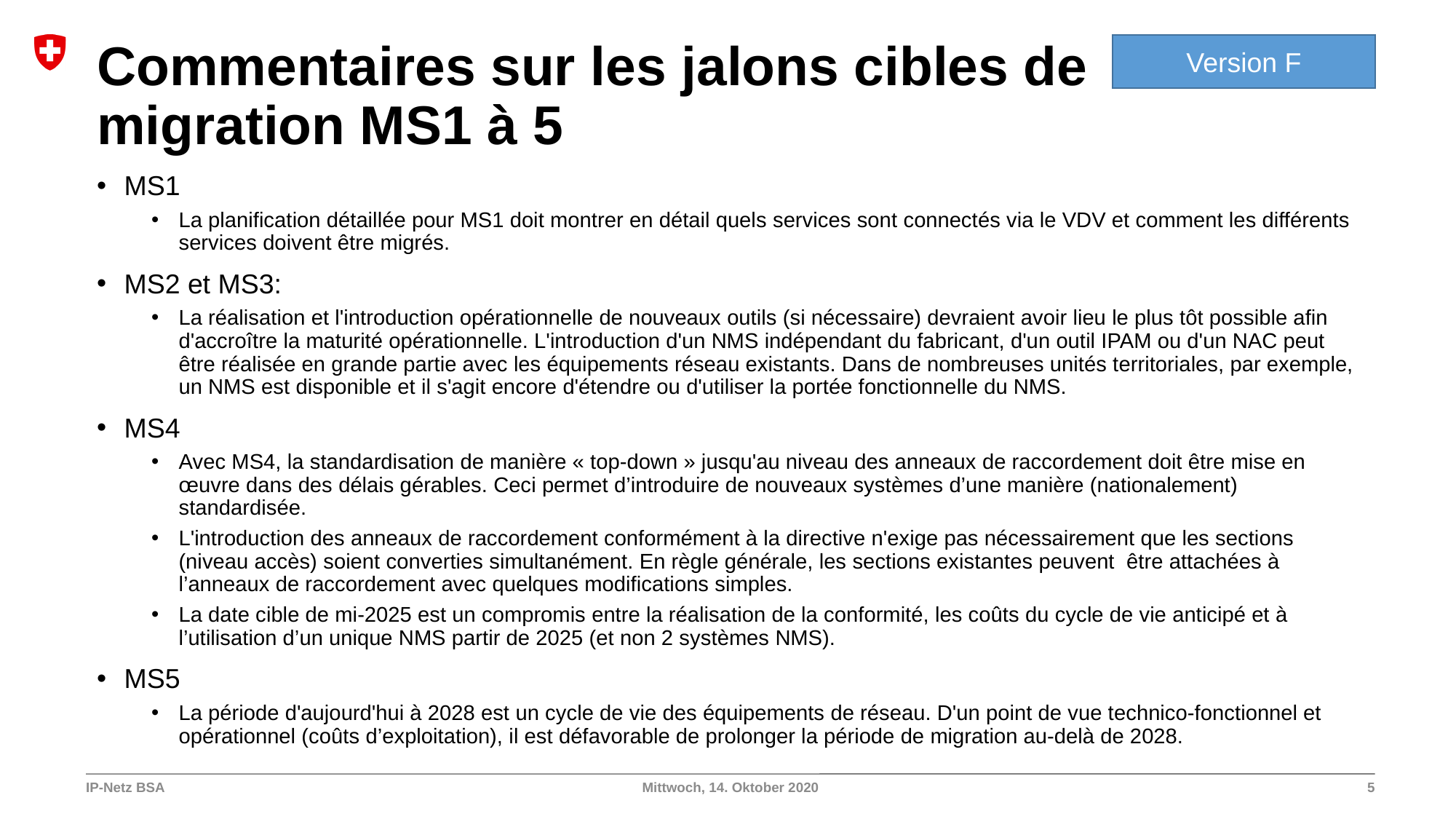

# Commentaires sur les jalons cibles de migration MS1 à 5
Version F
MS1
La planification détaillée pour MS1 doit montrer en détail quels services sont connectés via le VDV et comment les différents services doivent être migrés.
MS2 et MS3:
La réalisation et l'introduction opérationnelle de nouveaux outils (si nécessaire) devraient avoir lieu le plus tôt possible afin d'accroître la maturité opérationnelle. L'introduction d'un NMS indépendant du fabricant, d'un outil IPAM ou d'un NAC peut être réalisée en grande partie avec les équipements réseau existants. Dans de nombreuses unités territoriales, par exemple, un NMS est disponible et il s'agit encore d'étendre ou d'utiliser la portée fonctionnelle du NMS.
MS4
Avec MS4, la standardisation de manière « top-down » jusqu'au niveau des anneaux de raccordement doit être mise en œuvre dans des délais gérables. Ceci permet d’introduire de nouveaux systèmes d’une manière (nationalement) standardisée.
L'introduction des anneaux de raccordement conformément à la directive n'exige pas nécessairement que les sections (niveau accès) soient converties simultanément. En règle générale, les sections existantes peuvent  être attachées à l’anneaux de raccordement avec quelques modifications simples.
La date cible de mi-2025 est un compromis entre la réalisation de la conformité, les coûts du cycle de vie anticipé et à l’utilisation d’un unique NMS partir de 2025 (et non 2 systèmes NMS).
MS5
La période d'aujourd'hui à 2028 est un cycle de vie des équipements de réseau. D'un point de vue technico-fonctionnel et opérationnel (coûts d’exploitation), il est défavorable de prolonger la période de migration au-delà de 2028.
IP-Netz BSA
Mittwoch, 14. Oktober 2020
5